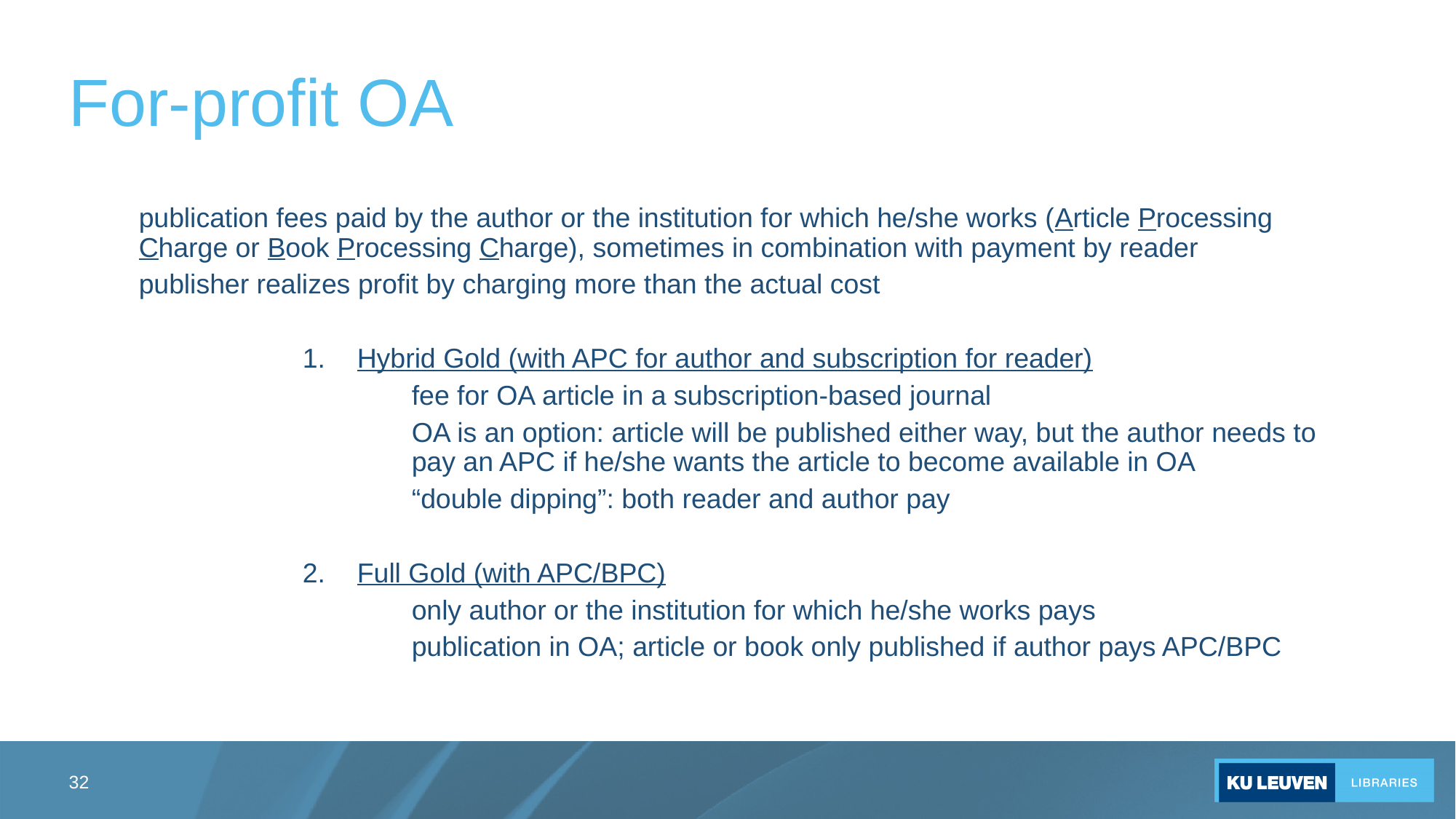

# For-profit OA
publication fees paid by the author or the institution for which he/she works (Article Processing Charge or Book Processing Charge), sometimes in combination with payment by reader
publisher realizes profit by charging more than the actual cost

Hybrid Gold (with APC for author and subscription for reader)
fee for OA article in a subscription-based journal
OA is an option: article will be published either way, but the author needs to pay an APC if he/she wants the article to become available in OA
“double dipping”: both reader and author pay

Full Gold (with APC/BPC)
only author or the institution for which he/she works pays
publication in OA; article or book only published if author pays APC/BPC
32